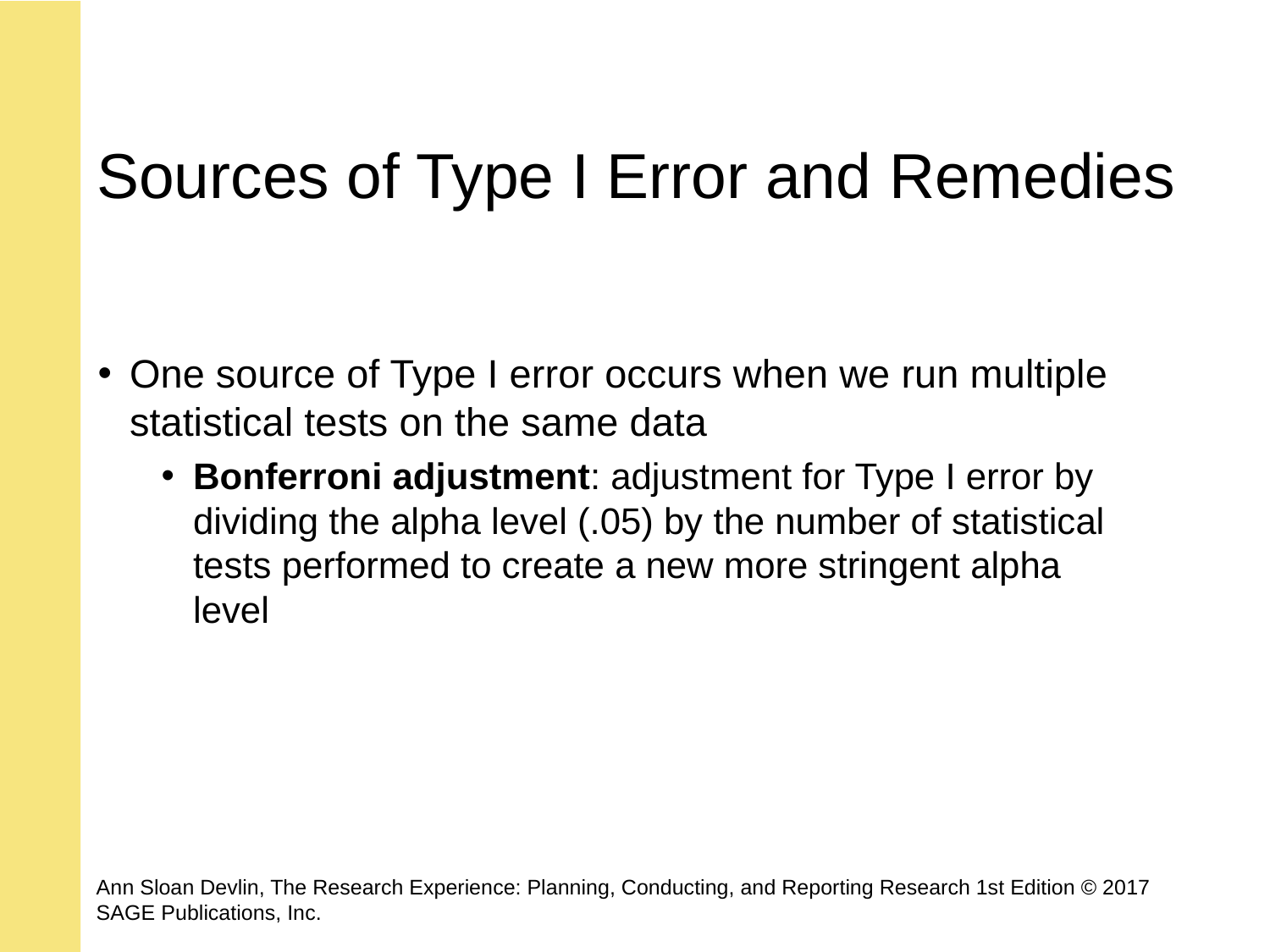

# Sources of Type I Error and Remedies
One source of Type I error occurs when we run multiple statistical tests on the same data
Bonferroni adjustment: adjustment for Type I error by dividing the alpha level (.05) by the number of statistical tests performed to create a new more stringent alpha level